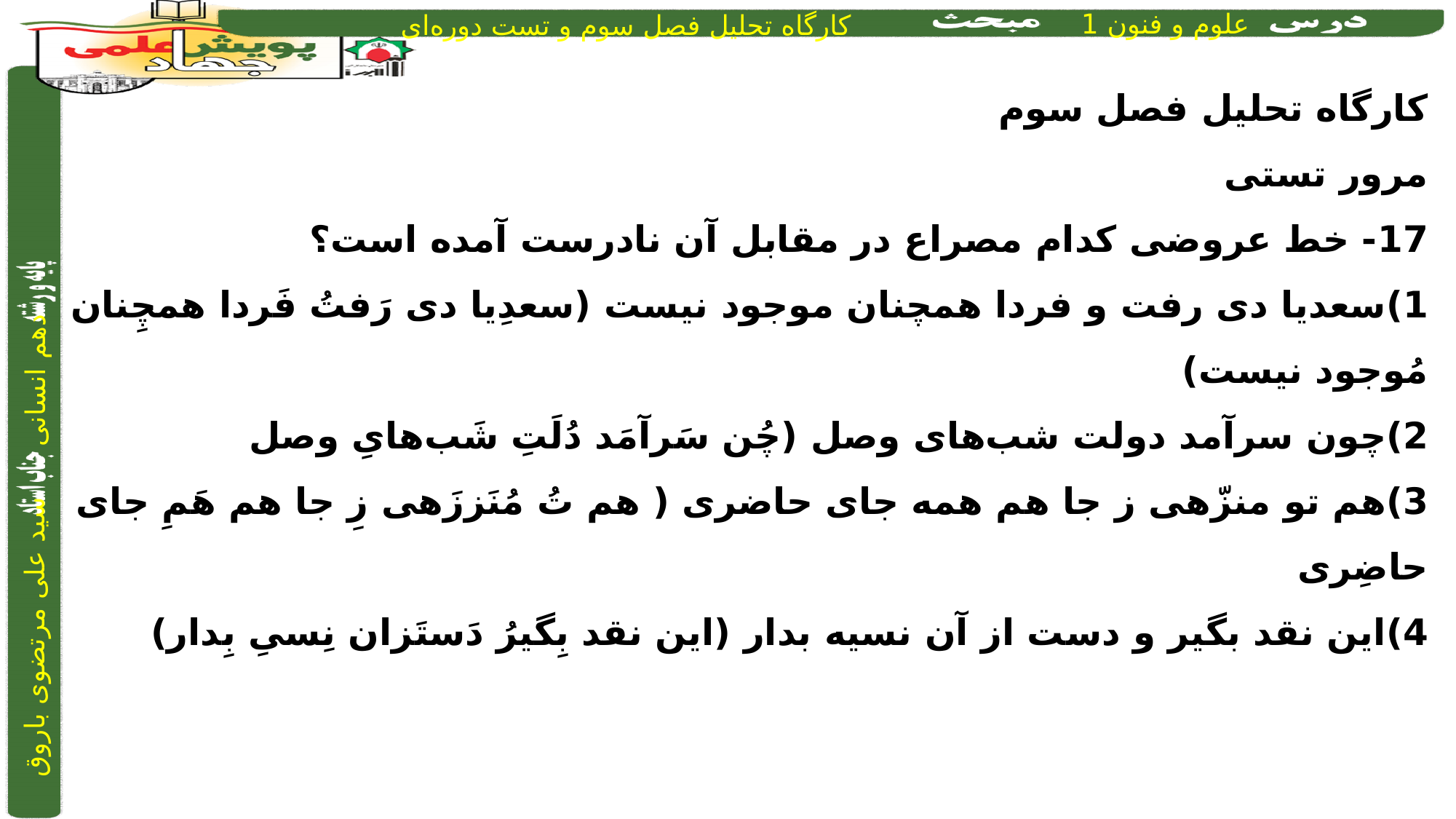

کارگاه تحلیل فصل سوم
مرور تستی
17- خط عروضی کدام مصراع در مقابل آن نادرست آمده است؟
1)	سعدیا دی رفت و فردا همچنان موجود نیست (سعدِیا دی رَفتُ فَردا همچِنان مُوجود نیست)
2)	چون سرآمد دولت شب‌های وصل (چُن سَرآمَد دُلَتِ شَب‌هایِ وصل
3)	هم تو منزّهی ز جا هم همه جای حاضری ( هم تُ مُنَززَهی زِ جا هم هَمِ جای حاضِری
4)	این نقد بگیر و دست از آن نسیه بدار (این نقد بِگیرُ دَستَزان نِسیِ بِدار)